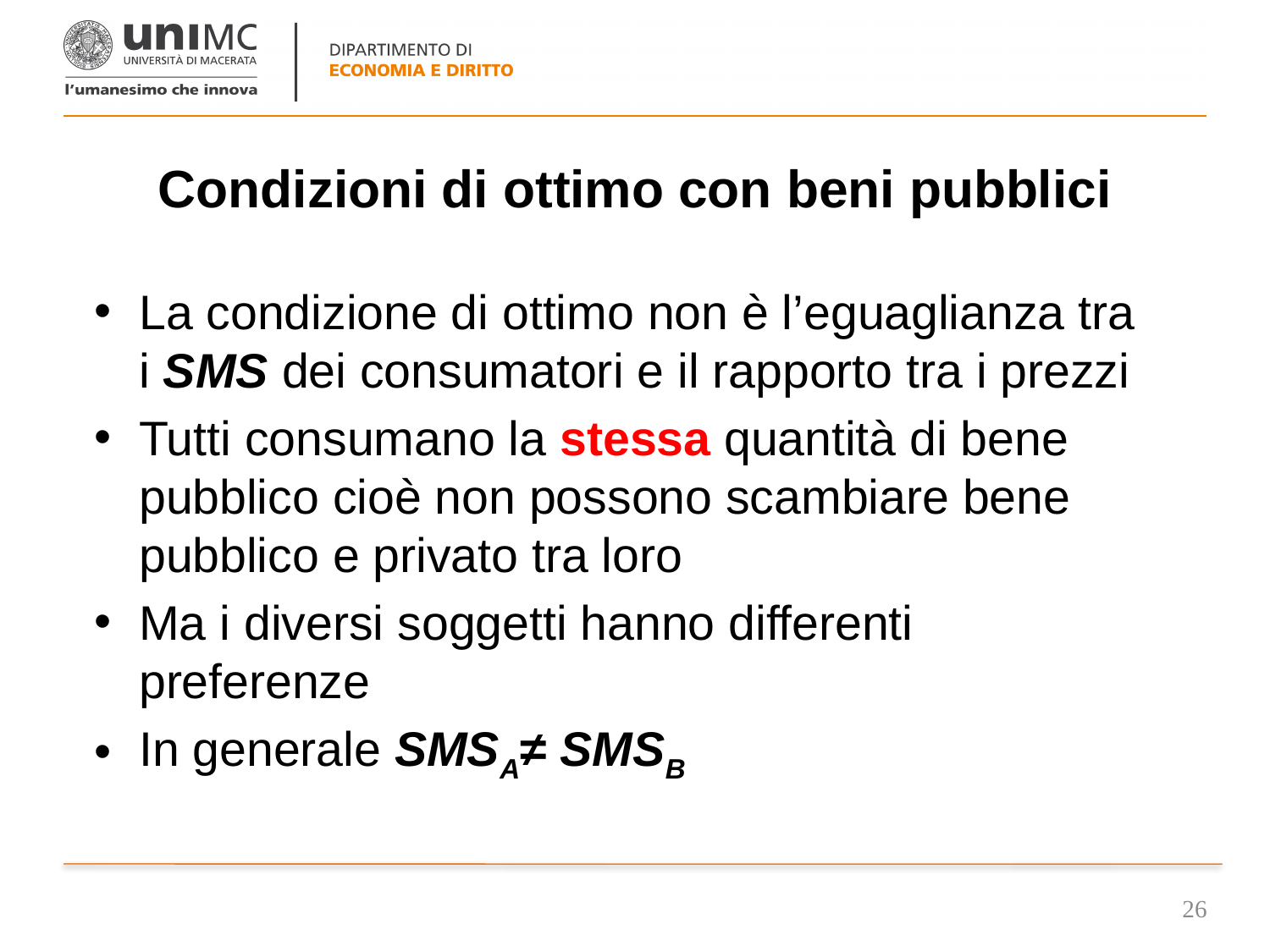

# Condizioni di ottimo con beni pubblici
La condizione di ottimo non è l’eguaglianza tra i SMS dei consumatori e il rapporto tra i prezzi
Tutti consumano la stessa quantità di bene pubblico cioè non possono scambiare bene pubblico e privato tra loro
Ma i diversi soggetti hanno differenti preferenze
In generale SMSA≠ SMSB
26